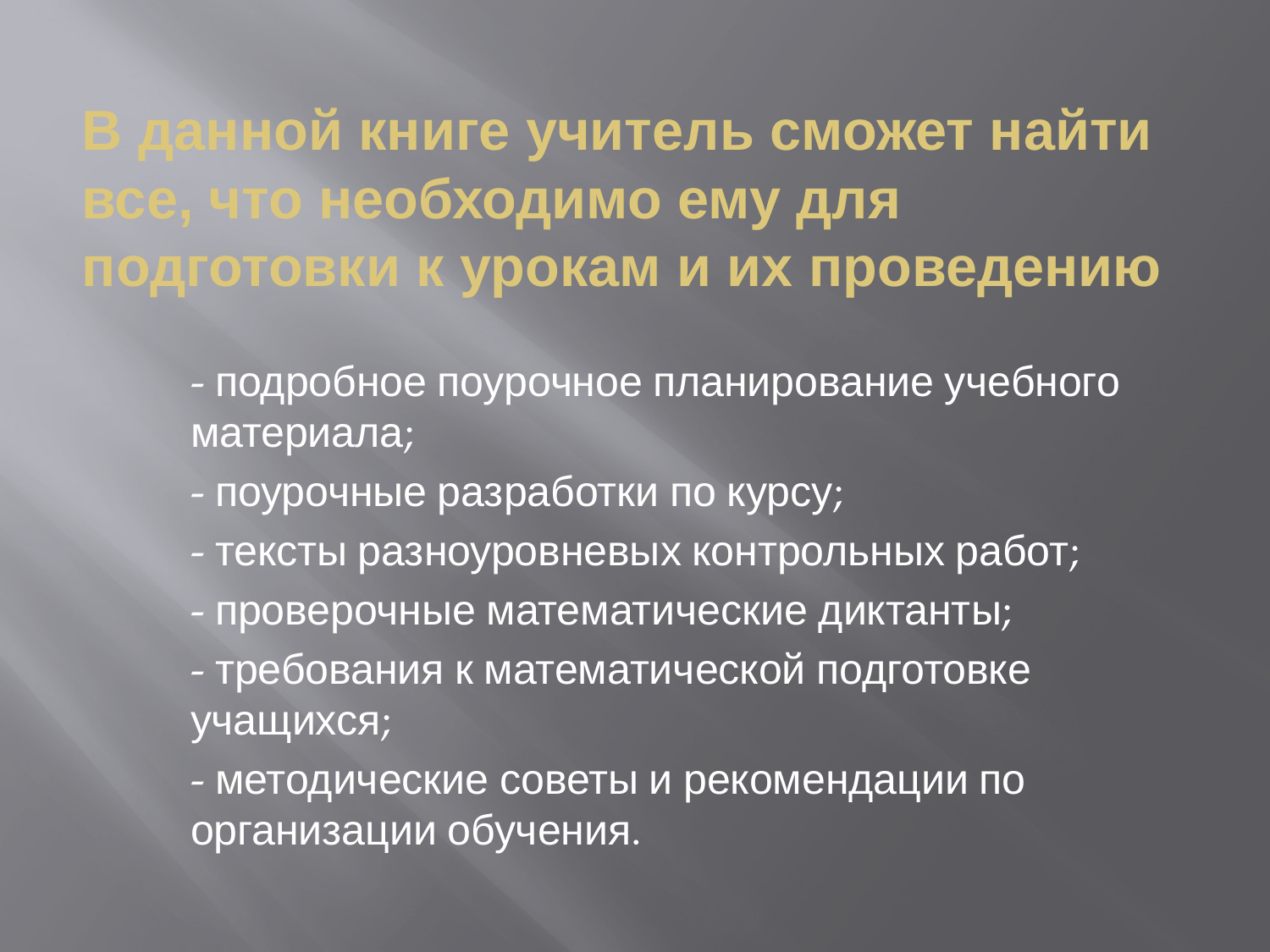

# В данной книге учитель сможет найти все, что необходимо ему для подготовки к урокам и их проведению
- подробное поурочное планирование учебного материала;
- поурочные разработки по курсу;
- тексты разноуровневых контрольных работ;
- проверочные математические диктанты;
- требования к математической подготовке учащихся;
- методические советы и рекомендации по организации обучения.